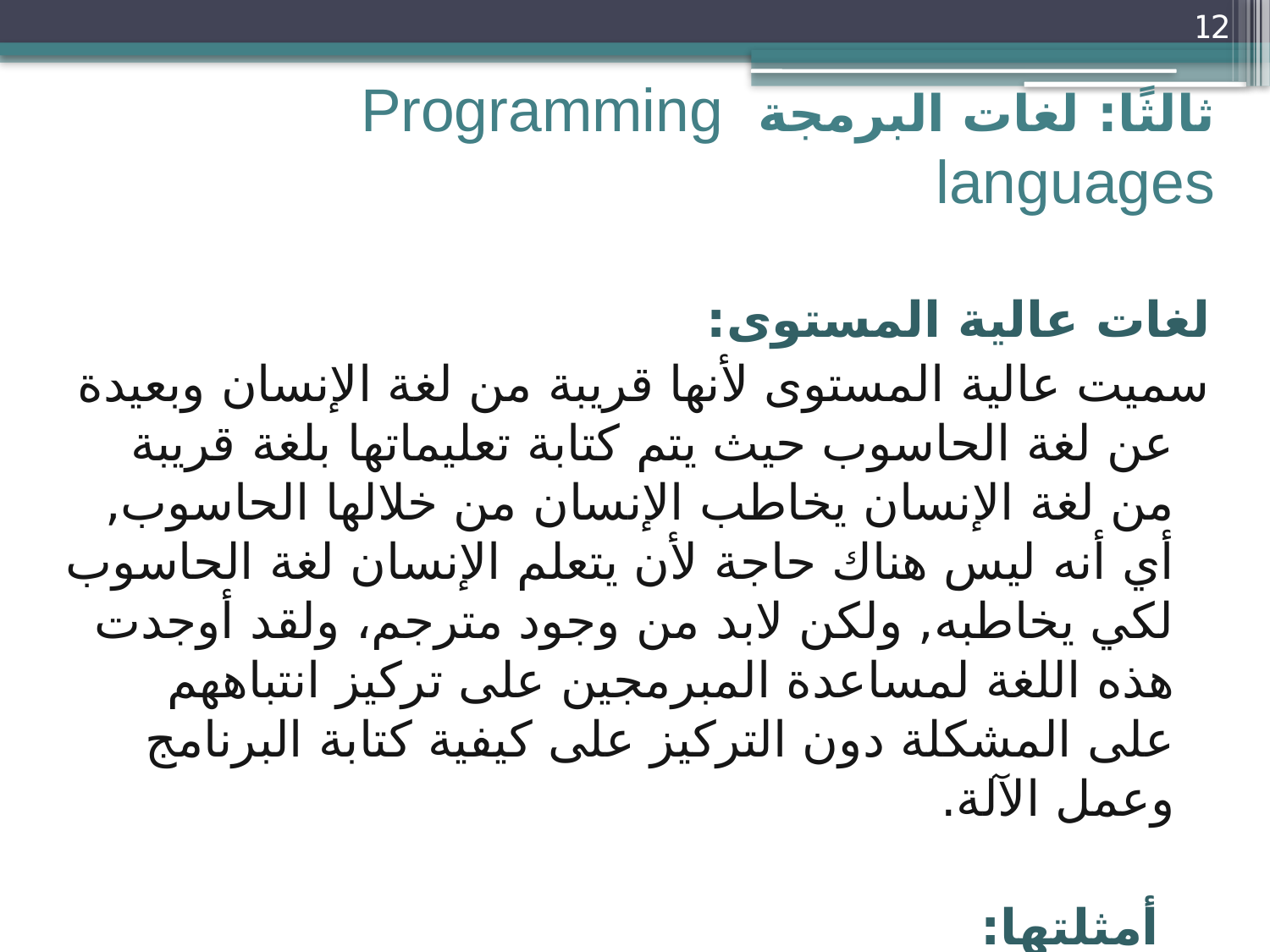

12
# ثالثًا: لغات البرمجة  Programming languages

لغات عالية المستوى:
سميت عالية المستوى لأنها قريبة من لغة الإنسان وبعيدة عن لغة الحاسوب حيث يتم كتابة تعليماتها بلغة قريبة من لغة الإنسان يخاطب الإنسان من خلالها الحاسوب, أي أنه ليس هناك حاجة لأن يتعلم الإنسان لغة الحاسوب لكي يخاطبه, ولكن لابد من وجود مترجم، ولقد أوجدت هذه اللغة لمساعدة المبرمجين على تركيز انتباههم على المشكلة دون التركيز على كيفية كتابة البرنامج وعمل الآلة.

   أمثلتها:
       لغة الفيجوال بيسك، لغة الكوبول، لغة سي، لغة باسكال، لغة فورتران، لغة جافا